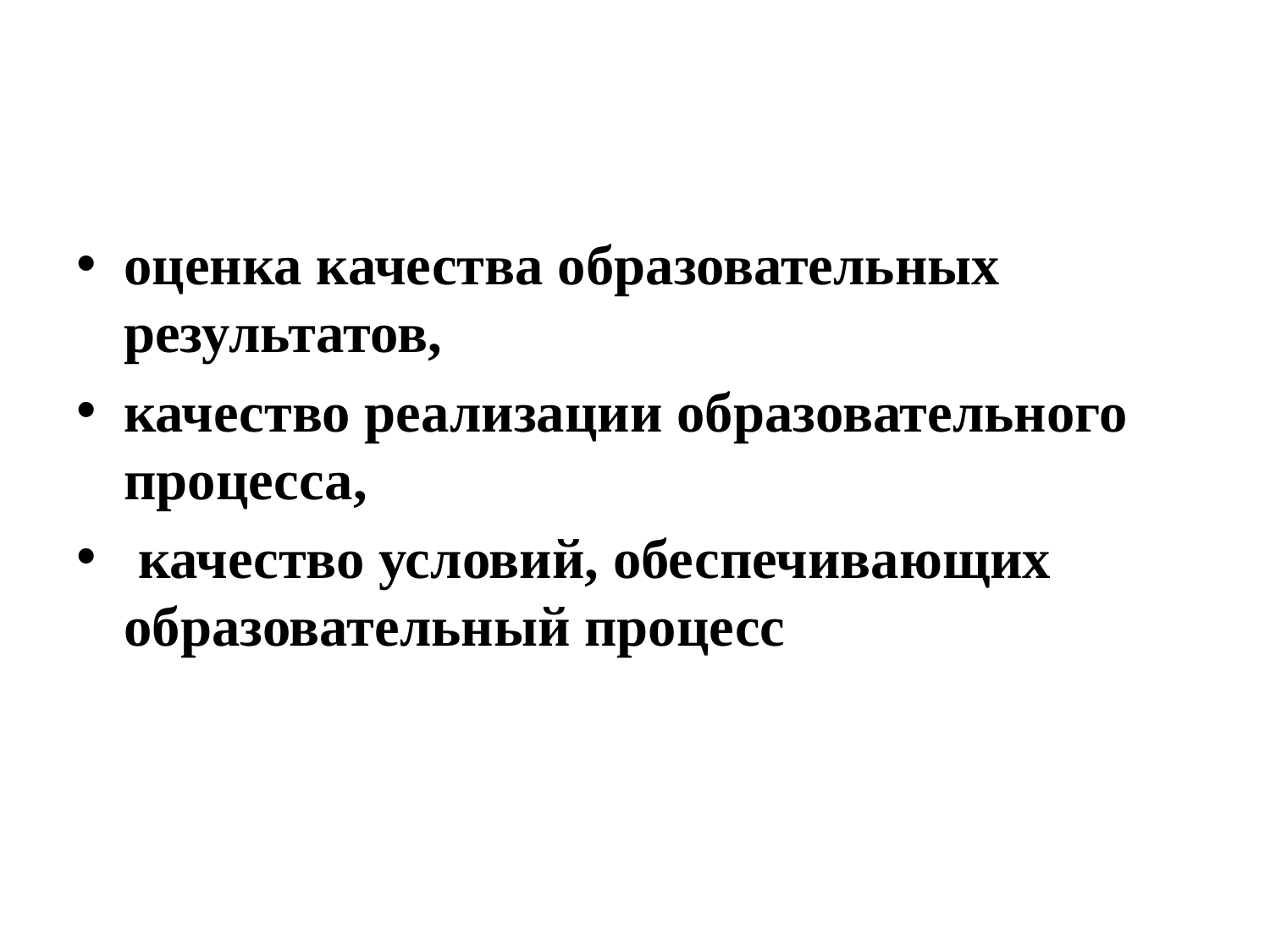

#
оценка качества образовательных результатов,
качество реализации образовательного процесса,
 качество условий, обеспечивающих образовательный процесс